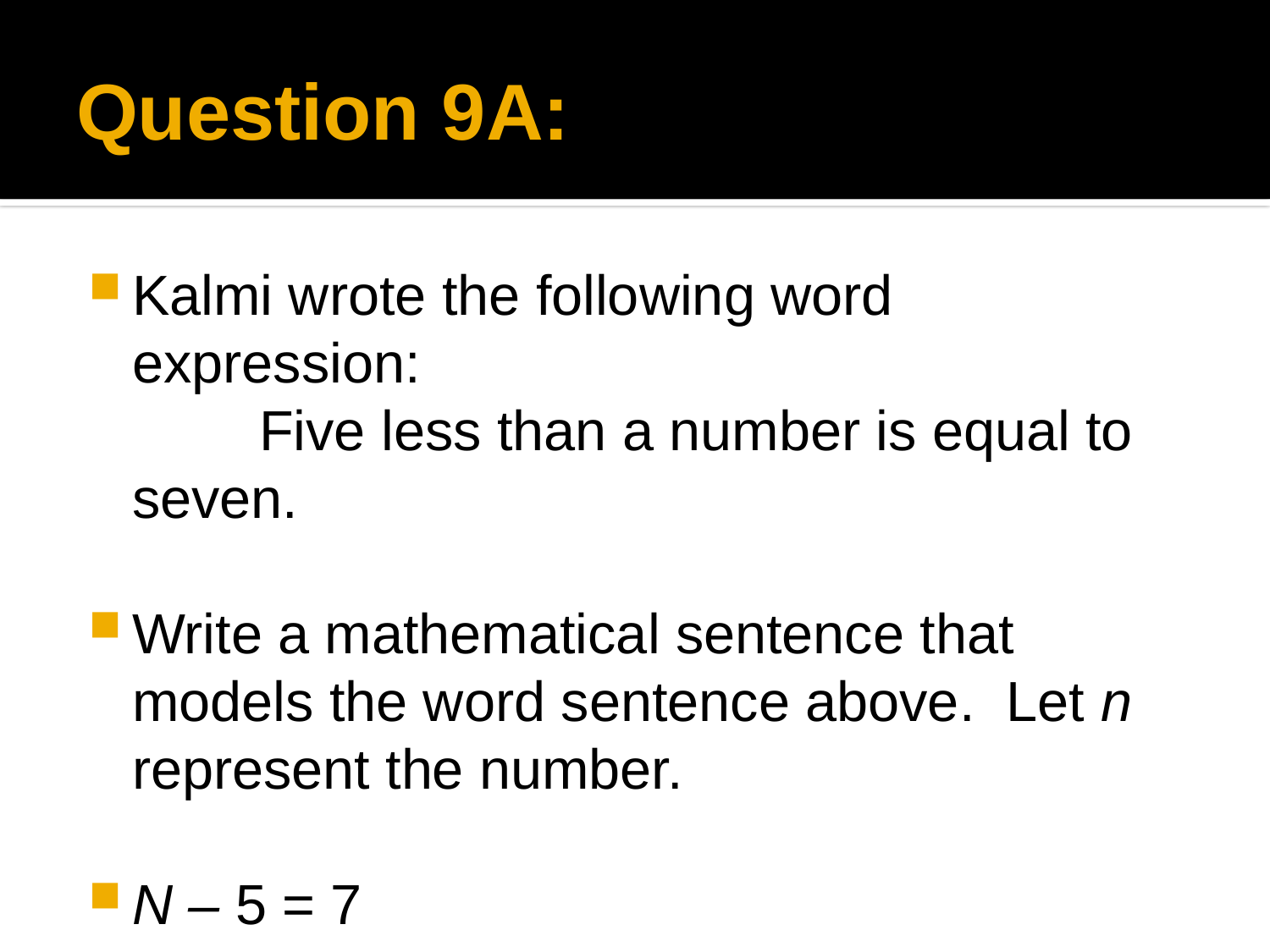

# Question 9A:
Kalmi wrote the following word expression:
		Five less than a number is equal to seven.

Write a mathematical sentence that models the word sentence above.  Let n represent the number.

N – 5 = 7